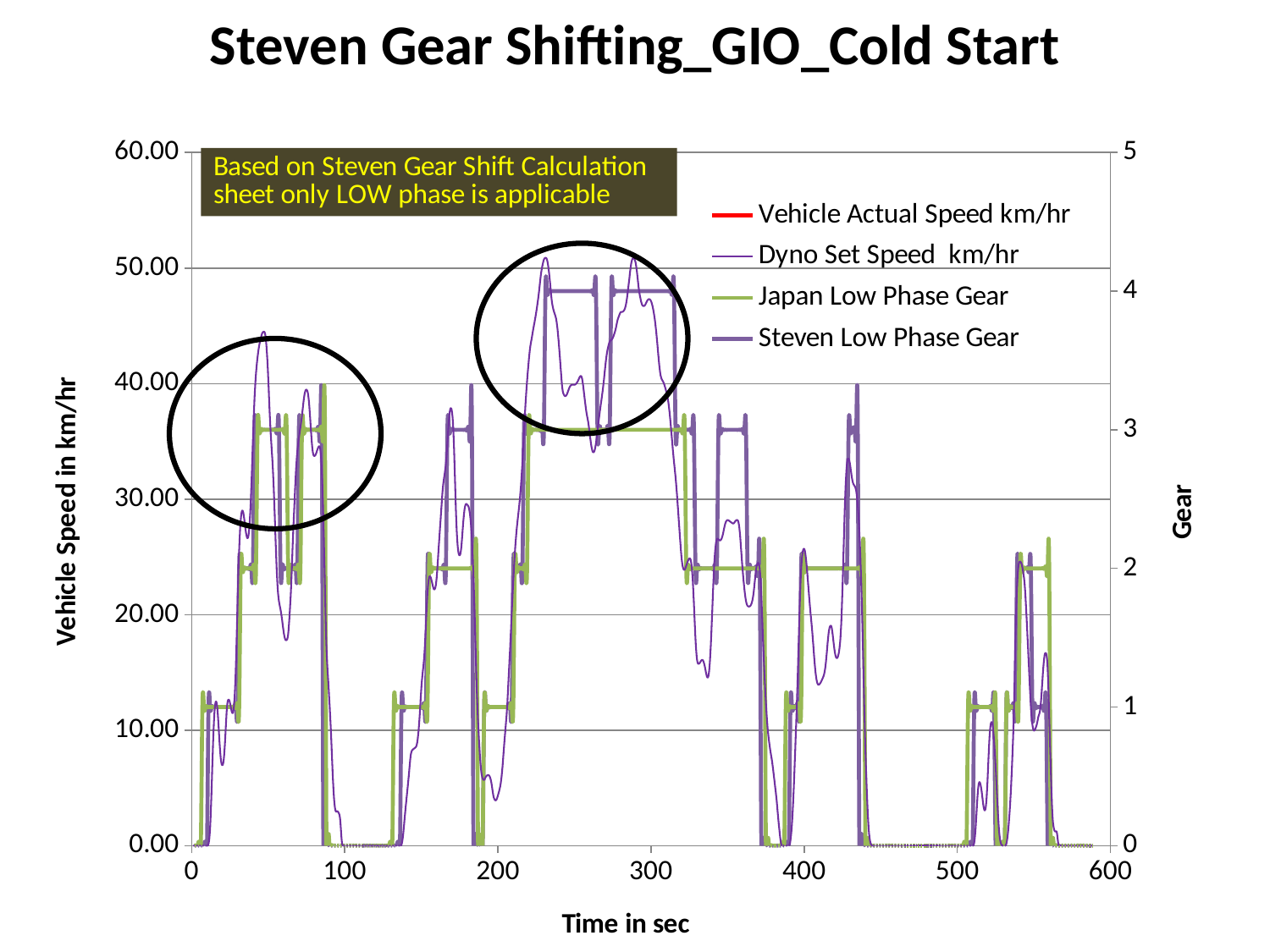

# Steven Gear Shifting_GIO_Cold Start

### Chart

| Category | Vehicle Actual Speed km/hr | Dyno Set Speed  km/hr | Japan Low Phase Gear | Steven Low Phase Gear |
|---|---|---|---|---|